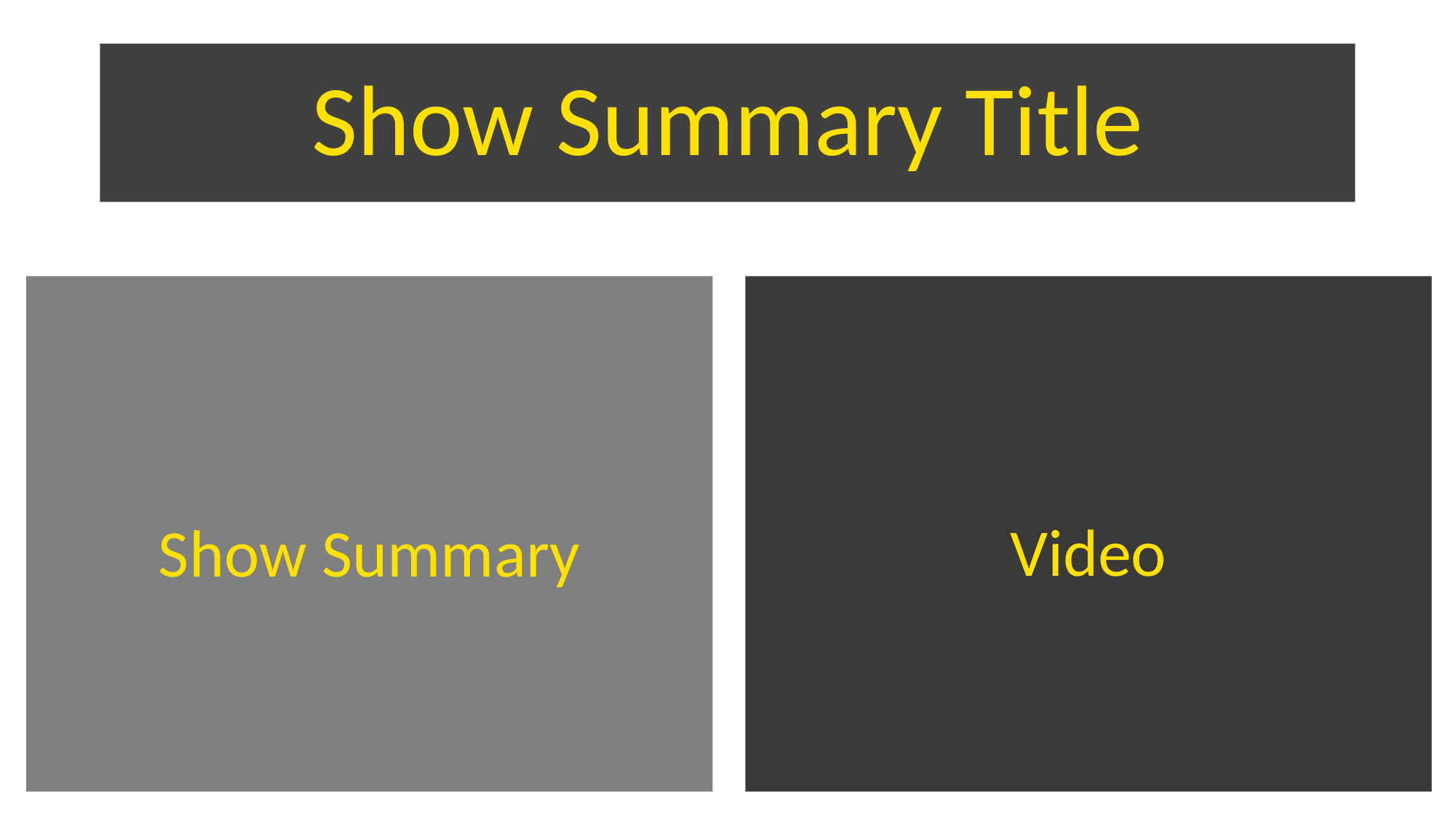

# Show Summary Title

Video

Show Summary